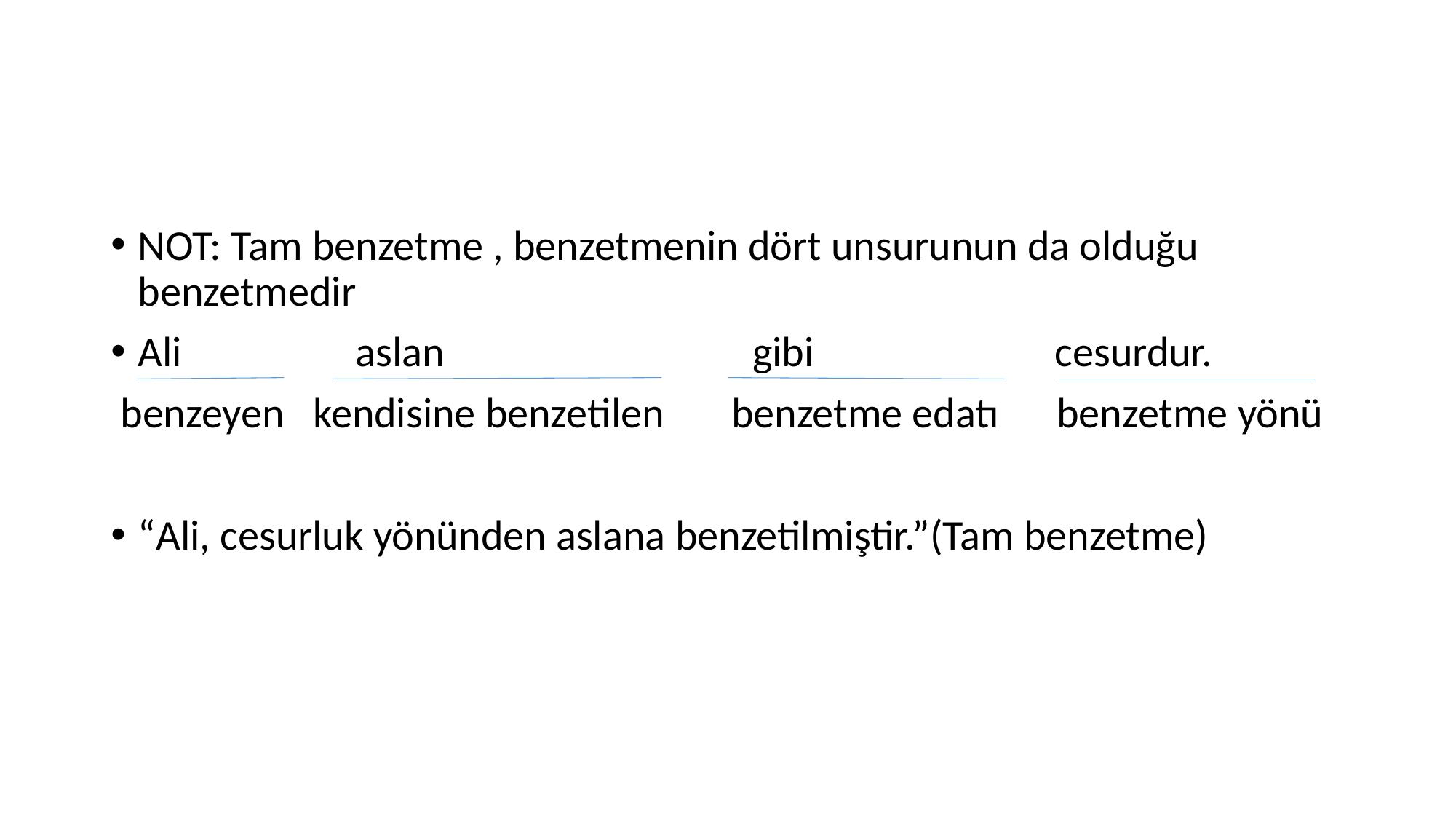

#
NOT: Tam benzetme , benzetmenin dört unsurunun da olduğu benzetmedir
Ali                  aslan                                gibi                         cesurdur.
 benzeyen   kendisine benzetilen       benzetme edatı      benzetme yönü

“Ali, cesurluk yönünden aslana benzetilmiştir.”(Tam benzetme)